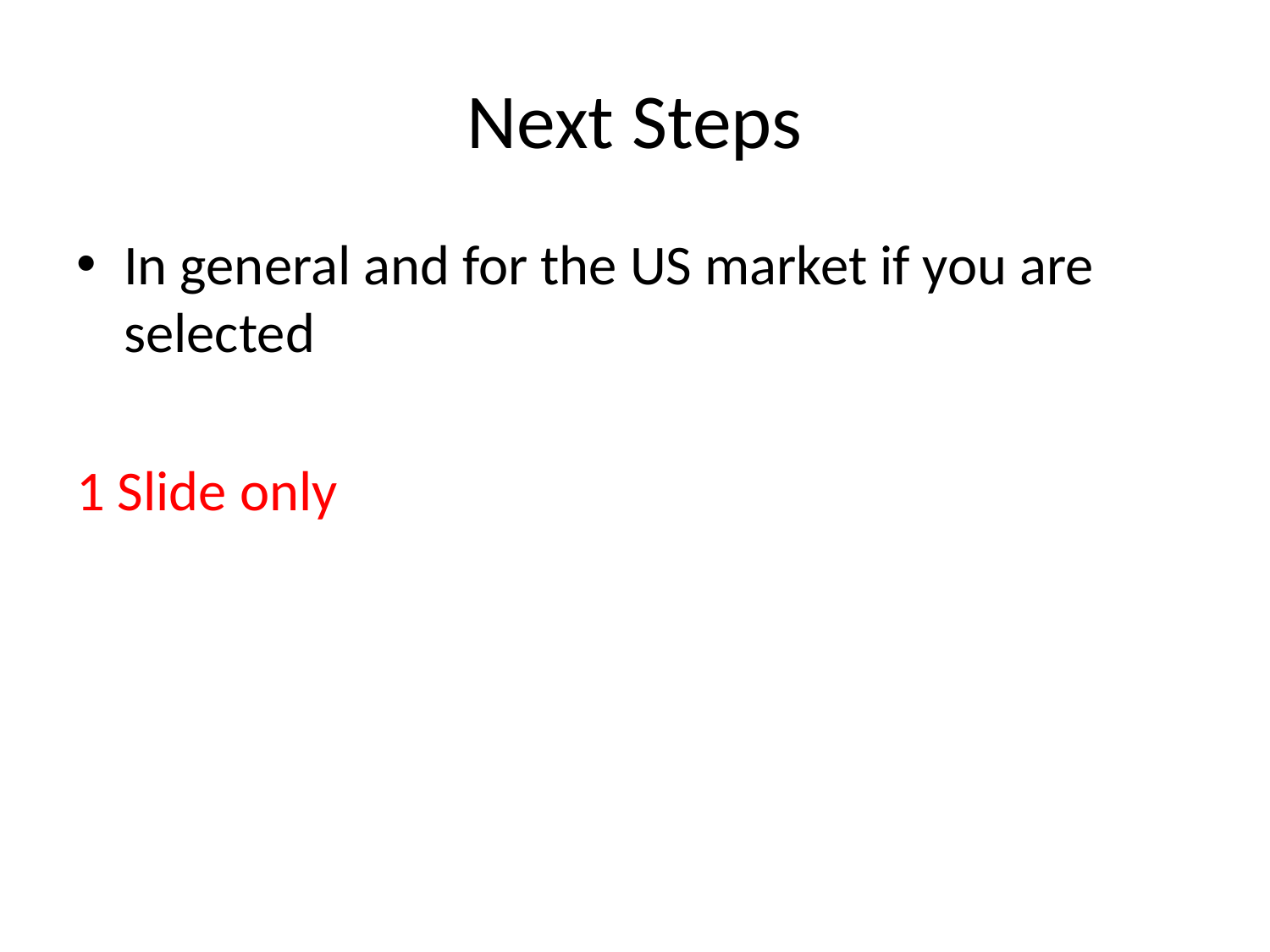

# Next Steps
In general and for the US market if you are selected

1 Slide only